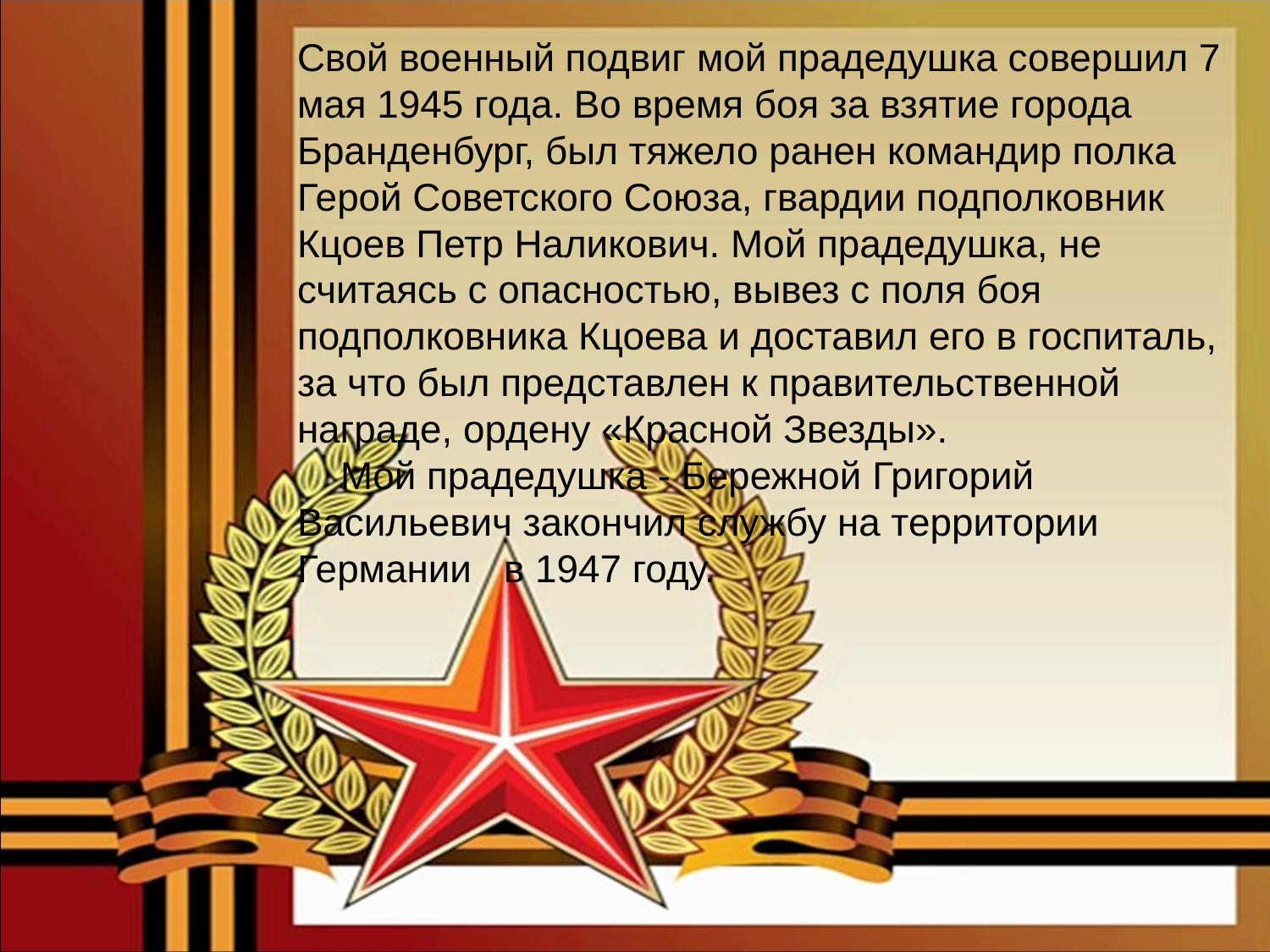

Свой военный подвиг мой прадедушка совершил 7 мая 1945 года. Во время боя за взятие города Бранденбург, был тяжело ранен командир полка Герой Советского Союза, гвардии подполковник Кцоев Петр Наликович. Мой прадедушка, не считаясь с опасностью, вывез с поля боя подполковника Кцоева и доставил его в госпиталь, за что был представлен к правительственной награде, ордену «Красной Звезды».
    Мой прадедушка - Бережной Григорий Васильевич закончил службу на территории Германии   в 1947 году.